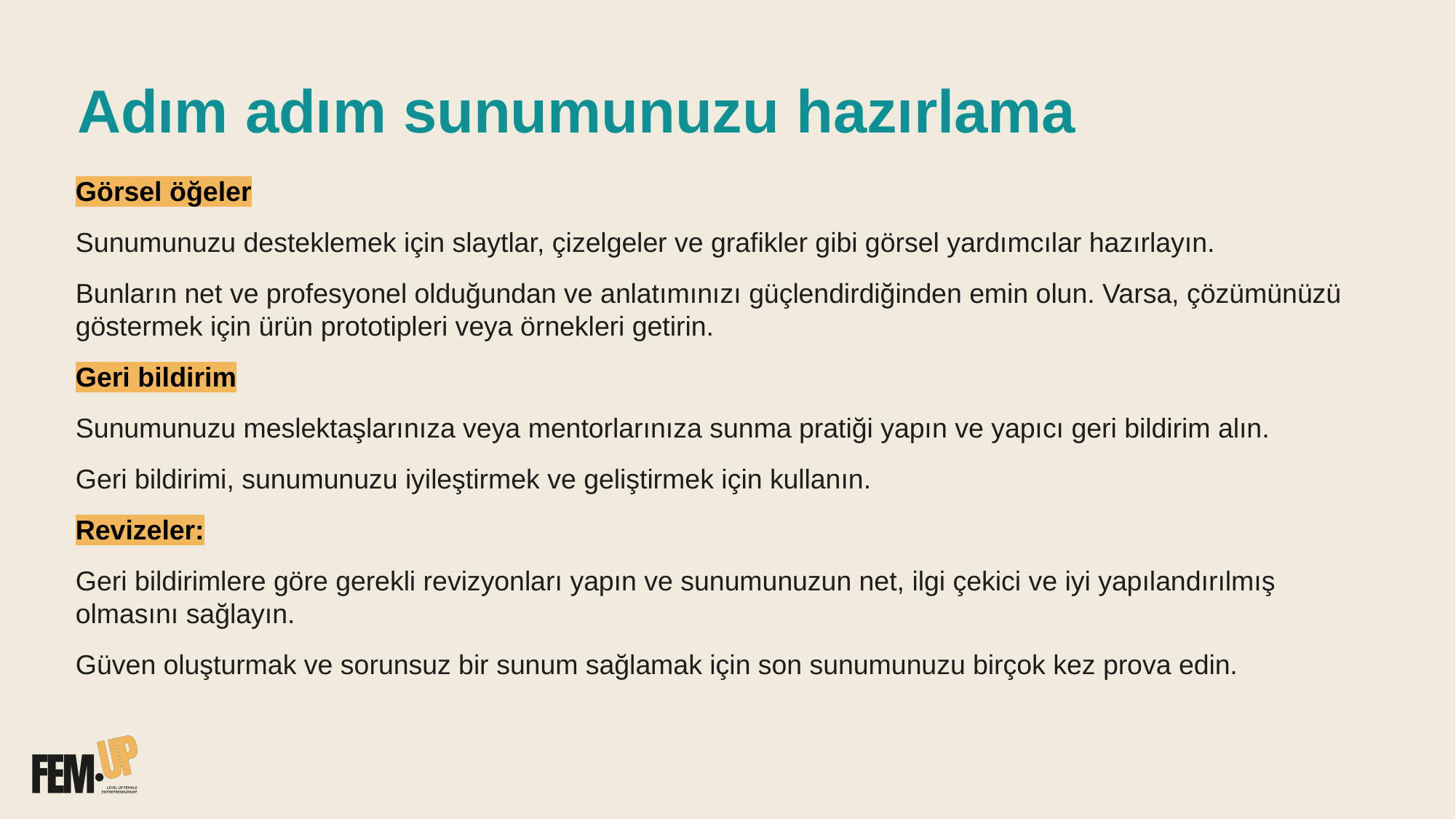

# Adım adım sunumunuzu hazırlama
Görsel öğeler
Sunumunuzu desteklemek için slaytlar, çizelgeler ve grafikler gibi görsel yardımcılar hazırlayın.
Bunların net ve profesyonel olduğundan ve anlatımınızı güçlendirdiğinden emin olun. Varsa, çözümünüzü göstermek için ürün prototipleri veya örnekleri getirin.
Geri bildirim
Sunumunuzu meslektaşlarınıza veya mentorlarınıza sunma pratiği yapın ve yapıcı geri bildirim alın.
Geri bildirimi, sunumunuzu iyileştirmek ve geliştirmek için kullanın.
Revizeler:
Geri bildirimlere göre gerekli revizyonları yapın ve sunumunuzun net, ilgi çekici ve iyi yapılandırılmış olmasını sağlayın.
Güven oluşturmak ve sorunsuz bir sunum sağlamak için son sunumunuzu birçok kez prova edin.